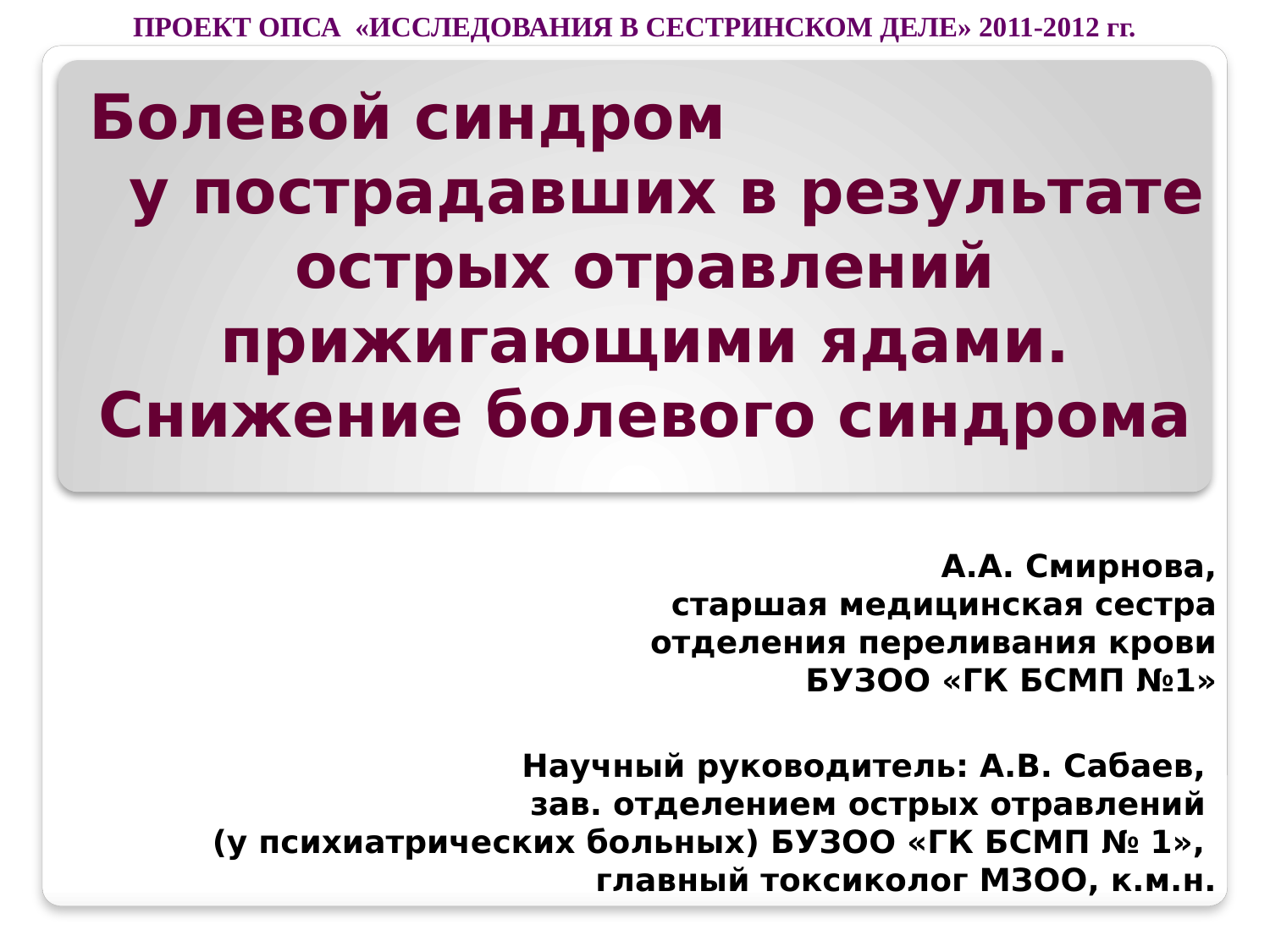

# Болевой синдром                         у пострадавших в результате острых отравлений прижигающими ядами. Снижение болевого синдрома
ПРОЕКТ ОПСА  «ИССЛЕДОВАНИЯ В СЕСТРИНСКОМ ДЕЛЕ» 2011-2012 гг.
А.А. Смирнова,
старшая медицинская сестра
отделения переливания крови
БУЗОО «ГК БСМП №1»
Научный руководитель: А.В. Сабаев,
зав. отделением острых отравлений
(у психиатрических больных) БУЗОО «ГК БСМП № 1»,
главный токсиколог МЗОО, к.м.н.